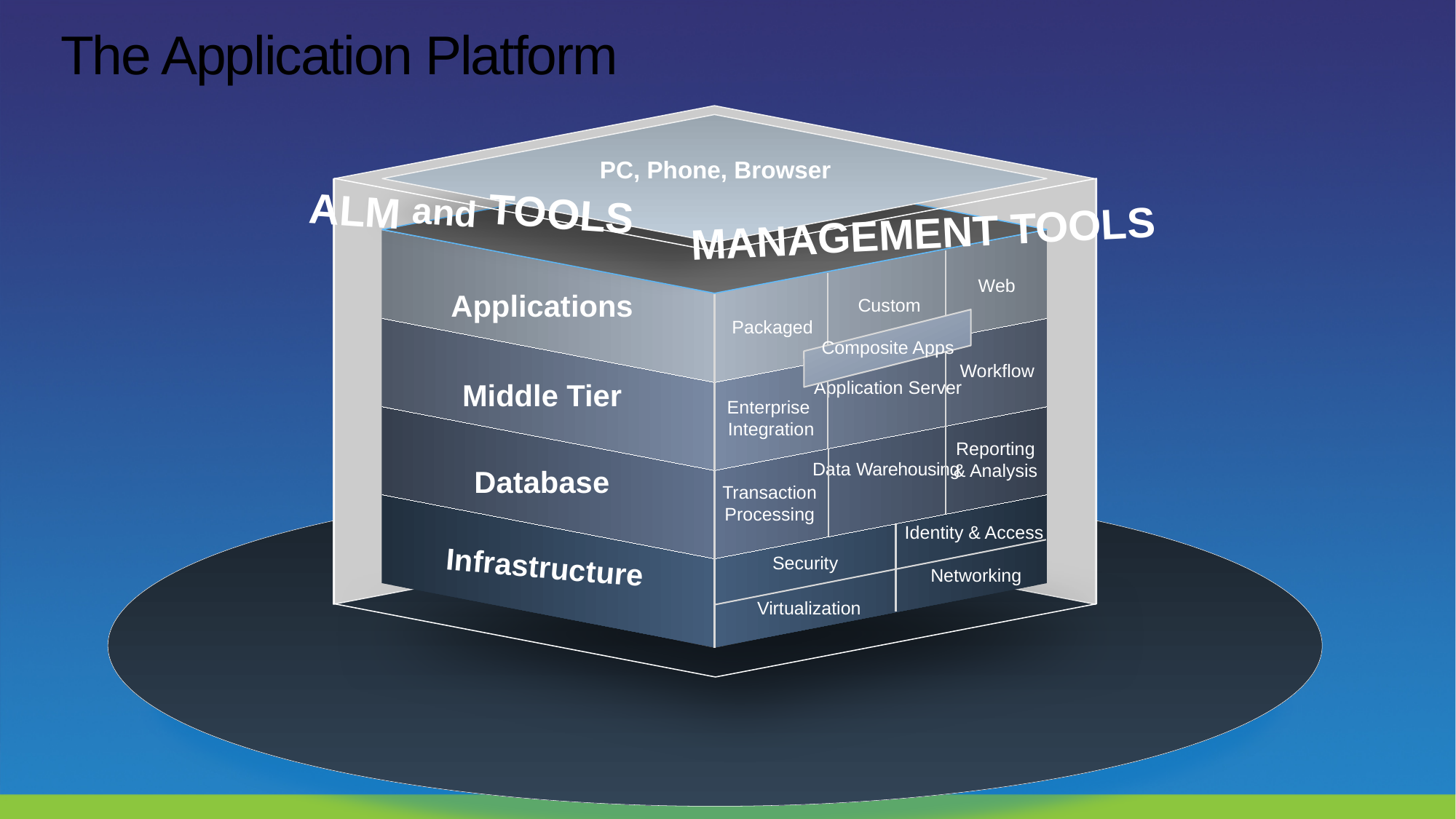

# The Application Platform

PC, Phone, Browser

alm and tools
management tools
Web
Custom
Packaged
Applications

Composite Apps
Workflow
Application Server
Enterprise
Integration
Middle Tier

Reporting
& Analysis
Data Warehousing
Transaction Processing
Database

Identity & Access
Security
Networking
Virtualization
Infrastructure